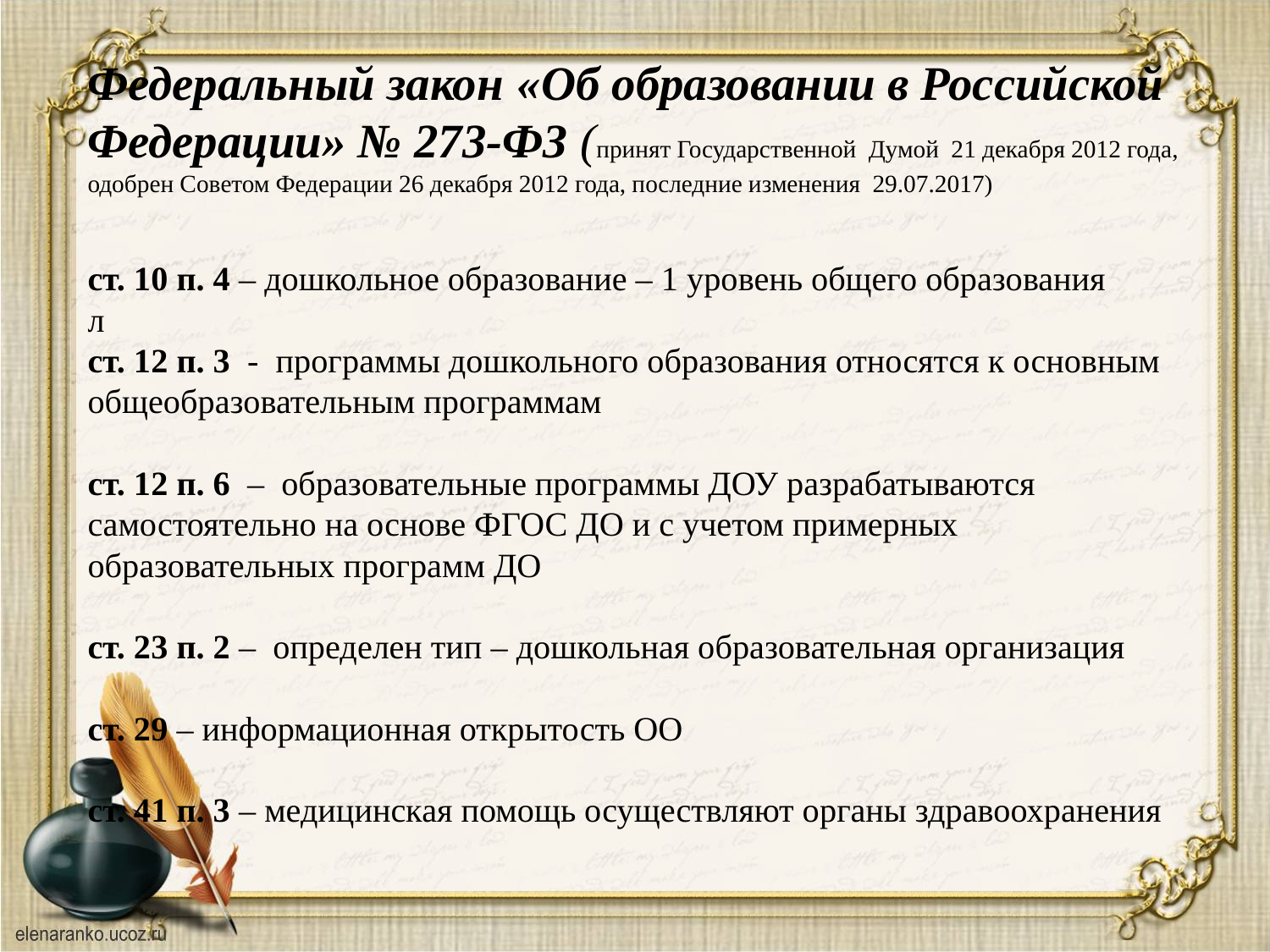

# Федеральный закон «Об образовании в Российской Федерации» № 273-ФЗ (принят Государственной  Думой  21 декабря 2012 года, одобрен Советом Федерации 26 декабря 2012 года, последние изменения  29.07.2017) ст. 10 п. 4 – дошкольное образование – 1 уровень общего образования л ст. 12 п. 3  -  программы дошкольного образования относятся к основным общеобразовательным программам ст. 12 п. 6  –  образовательные программы ДОУ разрабатываются самостоятельно на основе ФГОС ДО и с учетом примерных образовательных программ ДО ст. 23 п. 2 –  определен тип – дошкольная образовательная организация ст. 29 – информационная открытость ОО ст. 41 п. 3 – медицинская помощь осуществляют органы здравоохранения